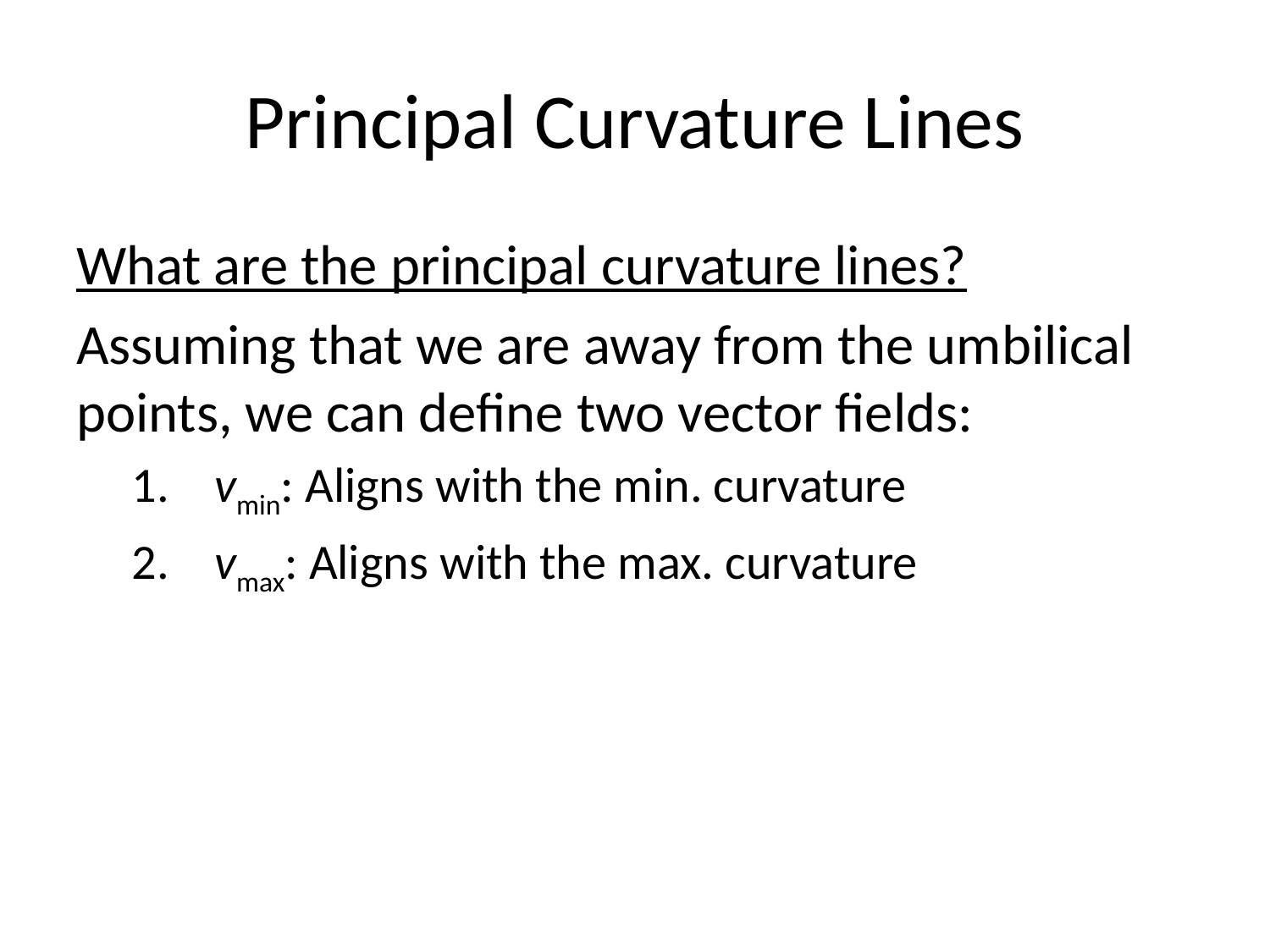

# Principal Curvature Lines
What are the principal curvature lines?
Assuming that we are away from the umbilical points, we can define two vector fields:
 vmin: Aligns with the min. curvature
 vmax: Aligns with the max. curvature